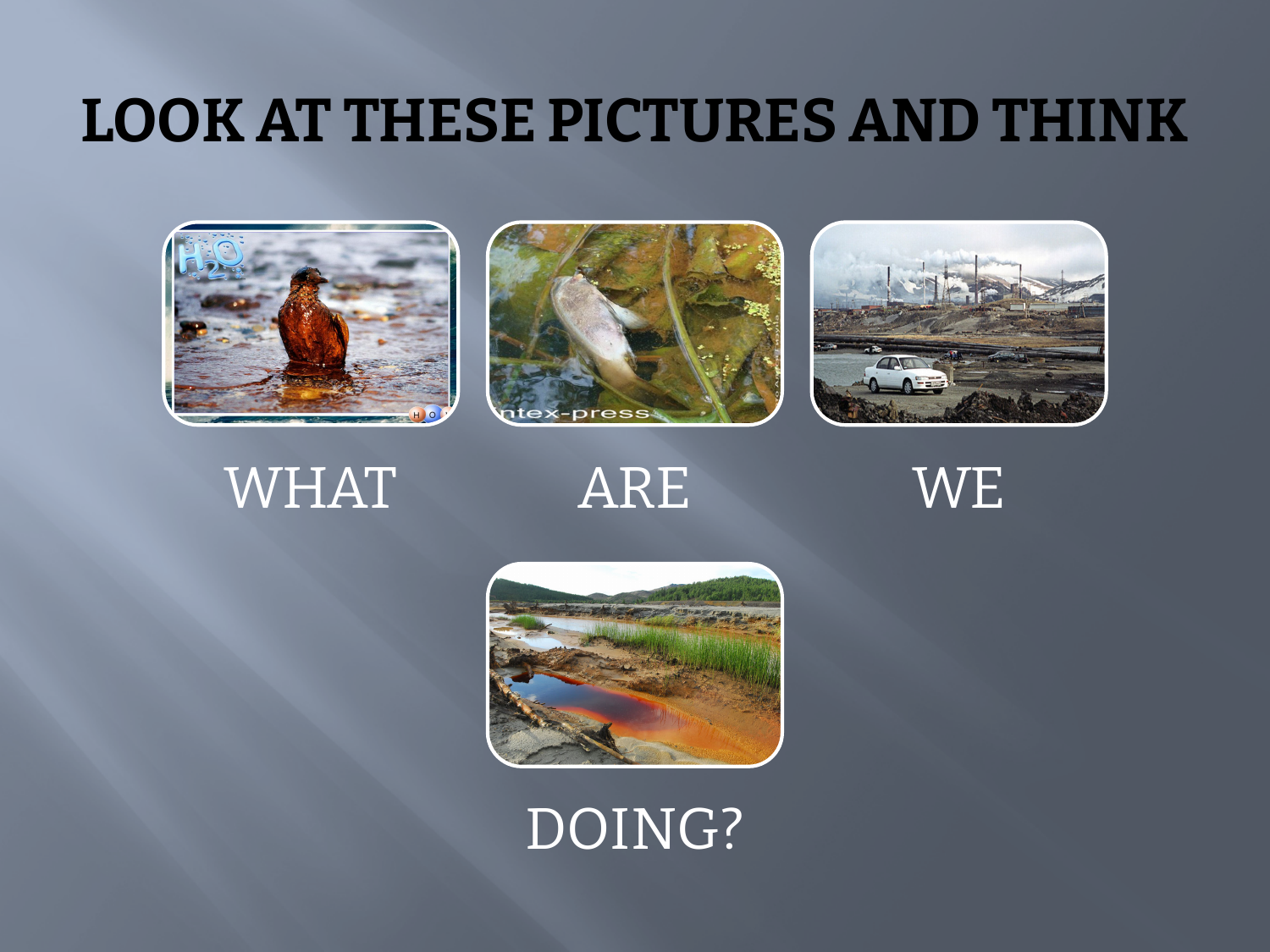

# LOOK AT THESE PICTURES AND THINK
WHAT
ARE
WE
DOING?